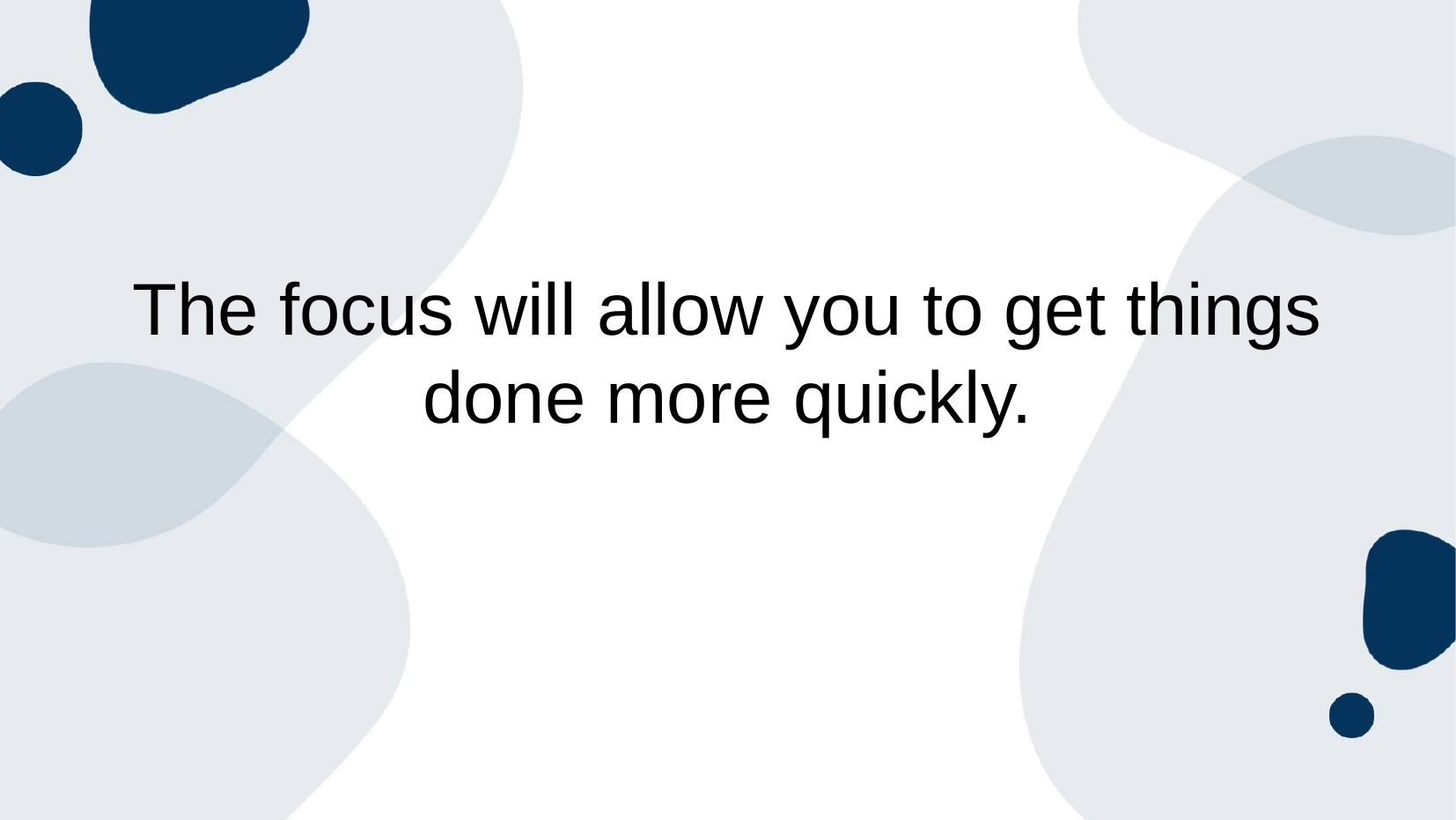

The focus will allow you to get things done more quickly.